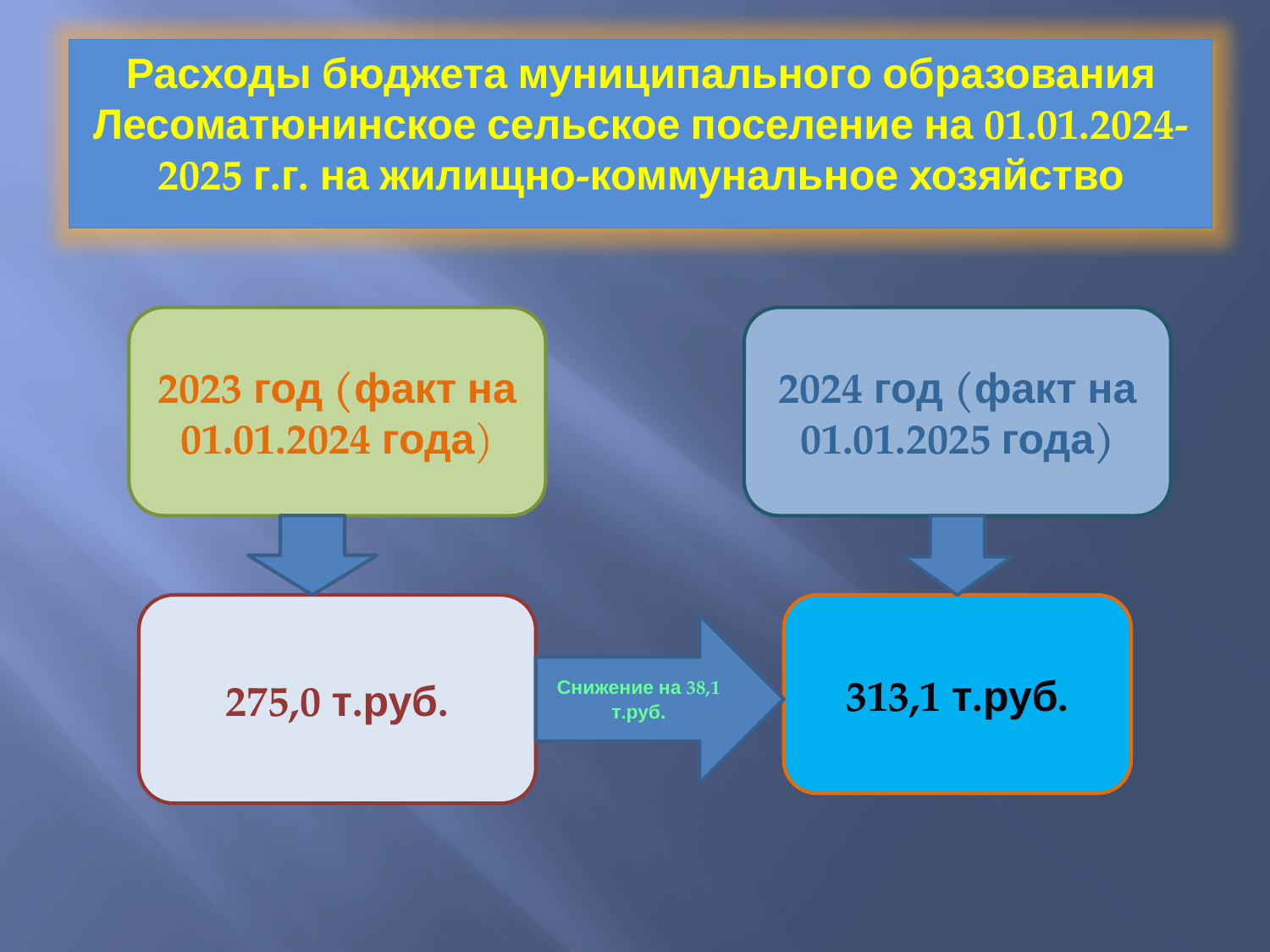

Расходы бюджета муниципального образования Лесоматюнинское сельское поселение на 01.01.2024-
2025 г.г. на жилищно-коммунальное хозяйство
2023 год (факт на 01.01.2024 года)
2024 год (факт на 01.01.2025 года)

275,0 т.руб.
313,1 т.руб.
Снижение на 38,1 т.руб.